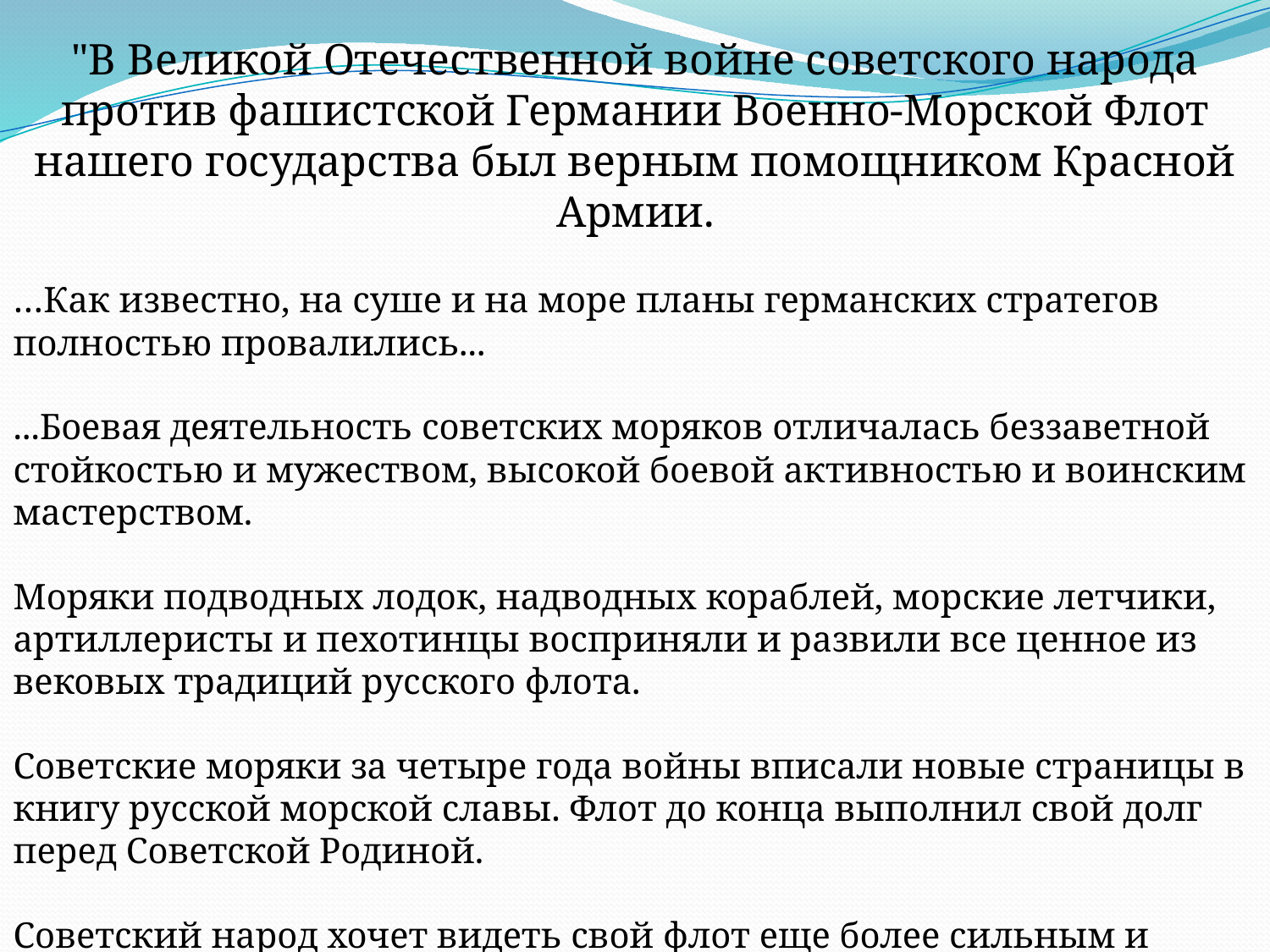

"В Великой Отечественной войне советского народа против фашистской Германии Военно-Морской Флот нашего государства был верным помощником Красной Армии.

…Как известно, на суше и на море планы германских стратегов полностью провалились...

...Боевая деятельность советских моряков отличалась беззаветной стойкостью и мужеством, высокой боевой активностью и воинским мастерством.

Моряки подводных лодок, надводных кораблей, морские летчики, артиллеристы и пехотинцы восприняли и развили все ценное из вековых традиций русского флота.

Советские моряки за четыре года войны вписали новые страницы в книгу русской морской славы. Флот до конца выполнил свой долг перед Советской Родиной.

Советский народ хочет видеть свой флот еще более сильным и могучим".